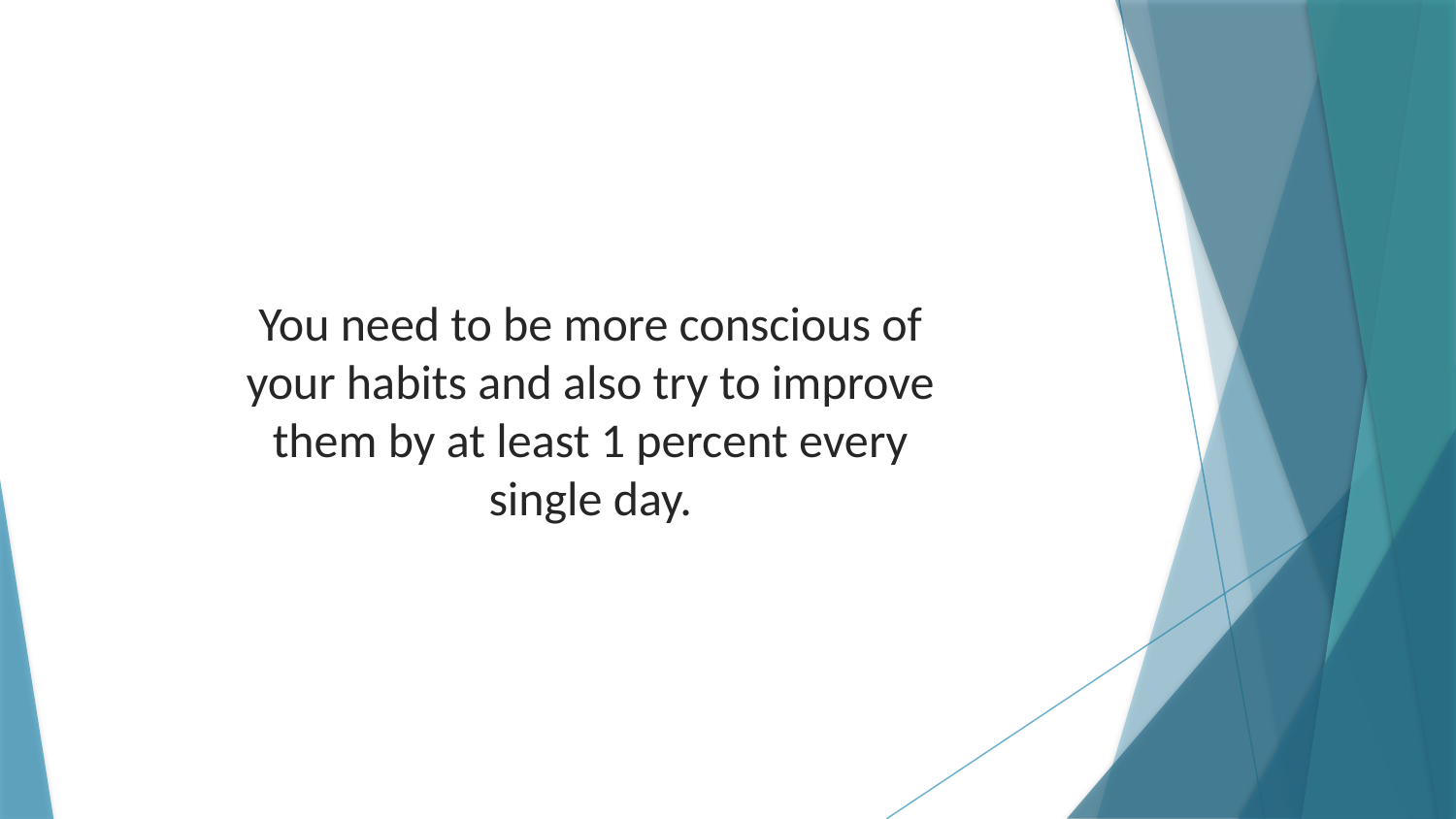

You need to be more conscious of your habits and also try to improve them by at least 1 percent every single day.